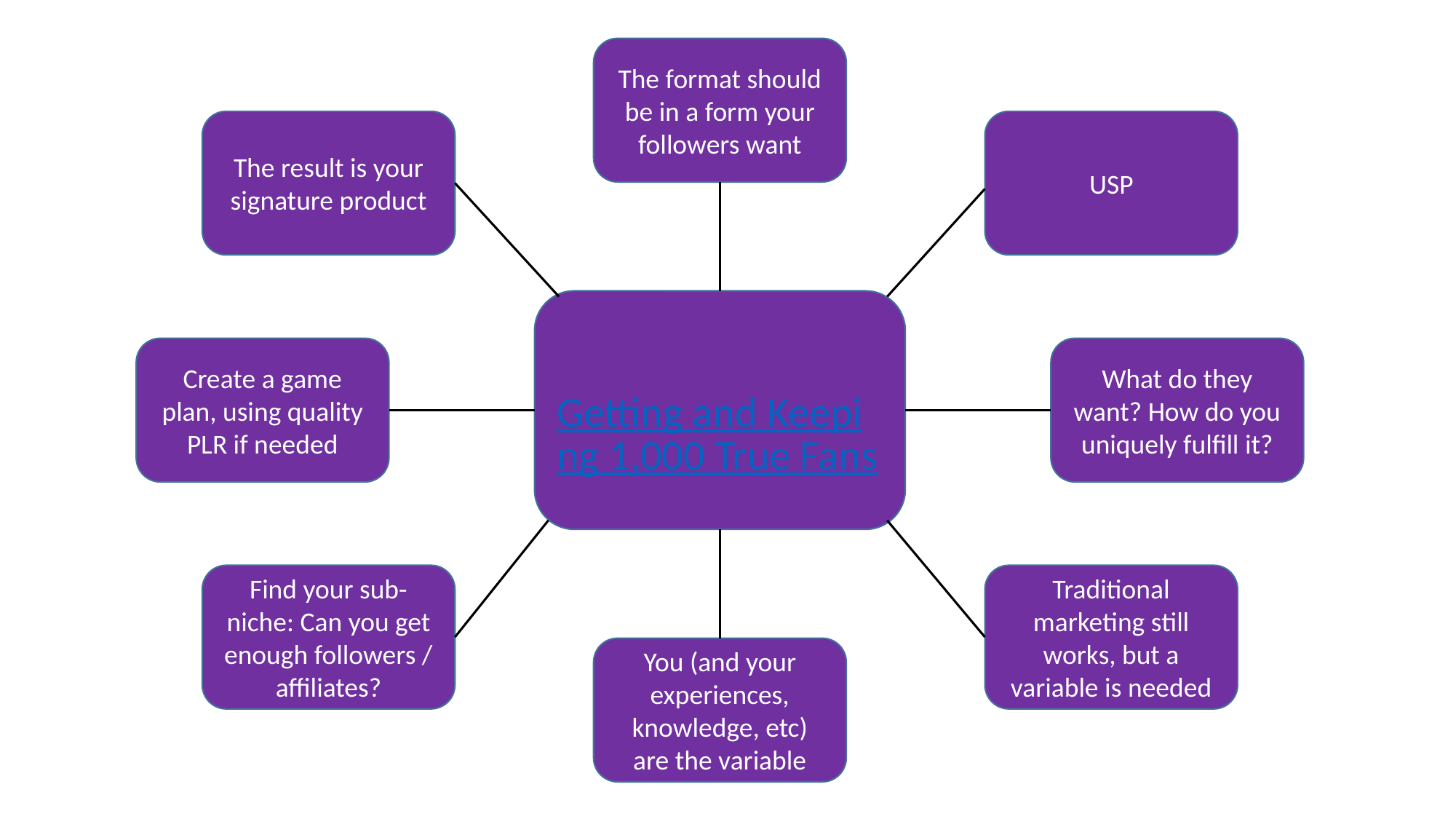

The format should be in a form your followers want
The result is your signature product
USP
Getting and Keeping 1,000 True Fans
Create a game plan, using quality PLR if needed
What do they want? How do you uniquely fulfill it?
Find your sub-niche: Can you get enough followers / affiliates?
Traditional marketing still works, but a variable is needed
You (and your experiences, knowledge, etc) are the variable